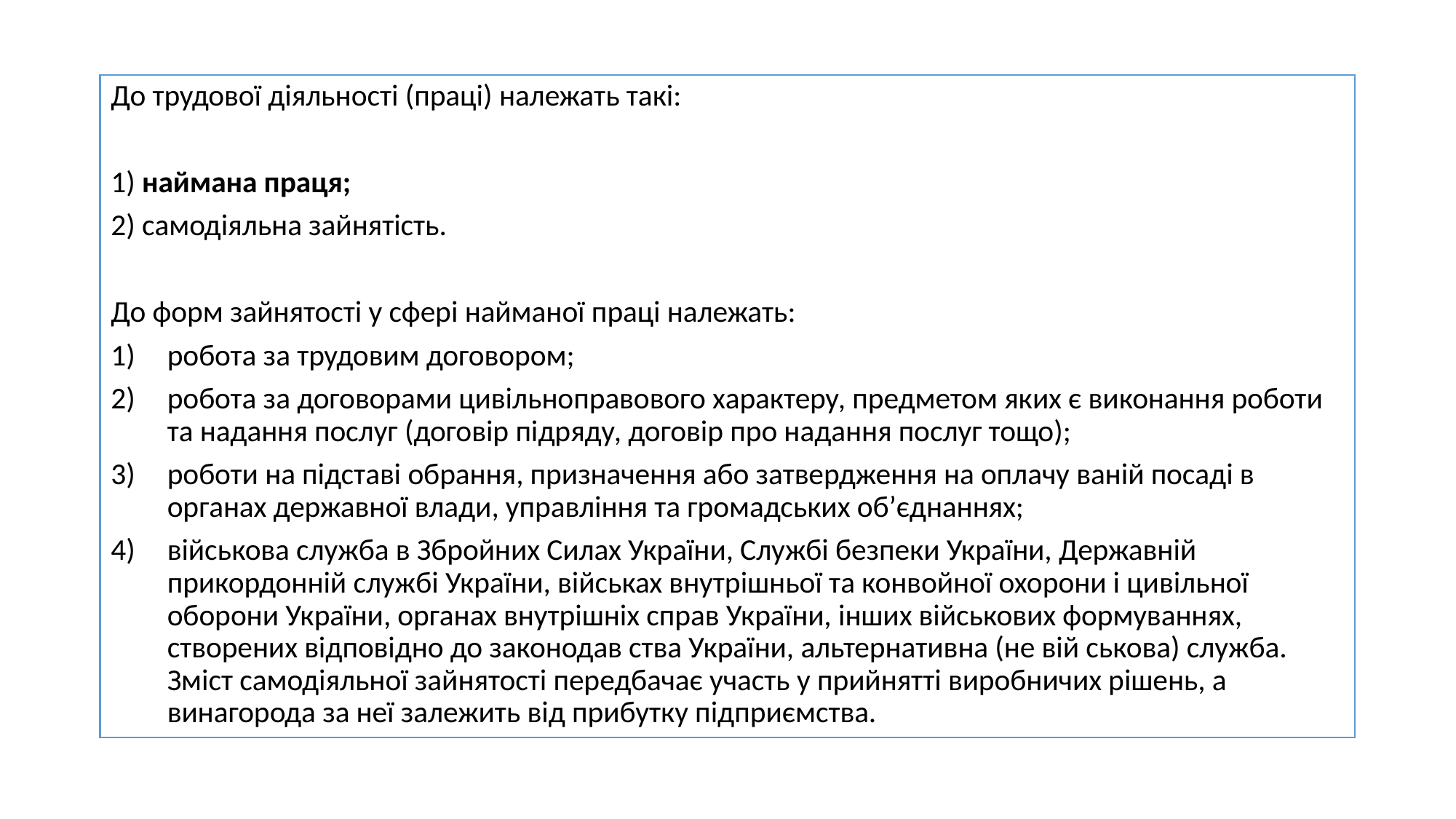

До трудової діяльності (праці) належать такі:

1) наймана праця;
2) самодіяльна зайнятість.

До форм зайнятості у сфері найманої праці належать:
робота за трудовим договором;
робота за договорами цивільноправового характеру, предметом яких є виконання роботи та надання послуг (договір підряду, договір про надання послуг тощо);
роботи на підставі обрання, призначення або затвердження на оплачу ваній посаді в органах державної влади, управління та громадських об’єднаннях;
військова служба в Збройних Силах України, Службі безпеки України, Державній прикордонній службі України, військах внутрішньої та конвойної охорони і цивільної оборони України, органах внутрішніх справ України, інших військових формуваннях, створених відповідно до законодав ства України, альтернативна (не вій ськова) служба. Зміст самодіяльної зайнятості передбачає участь у прийнятті виробничих рішень, а винагорода за неї залежить від прибутку підприємства.